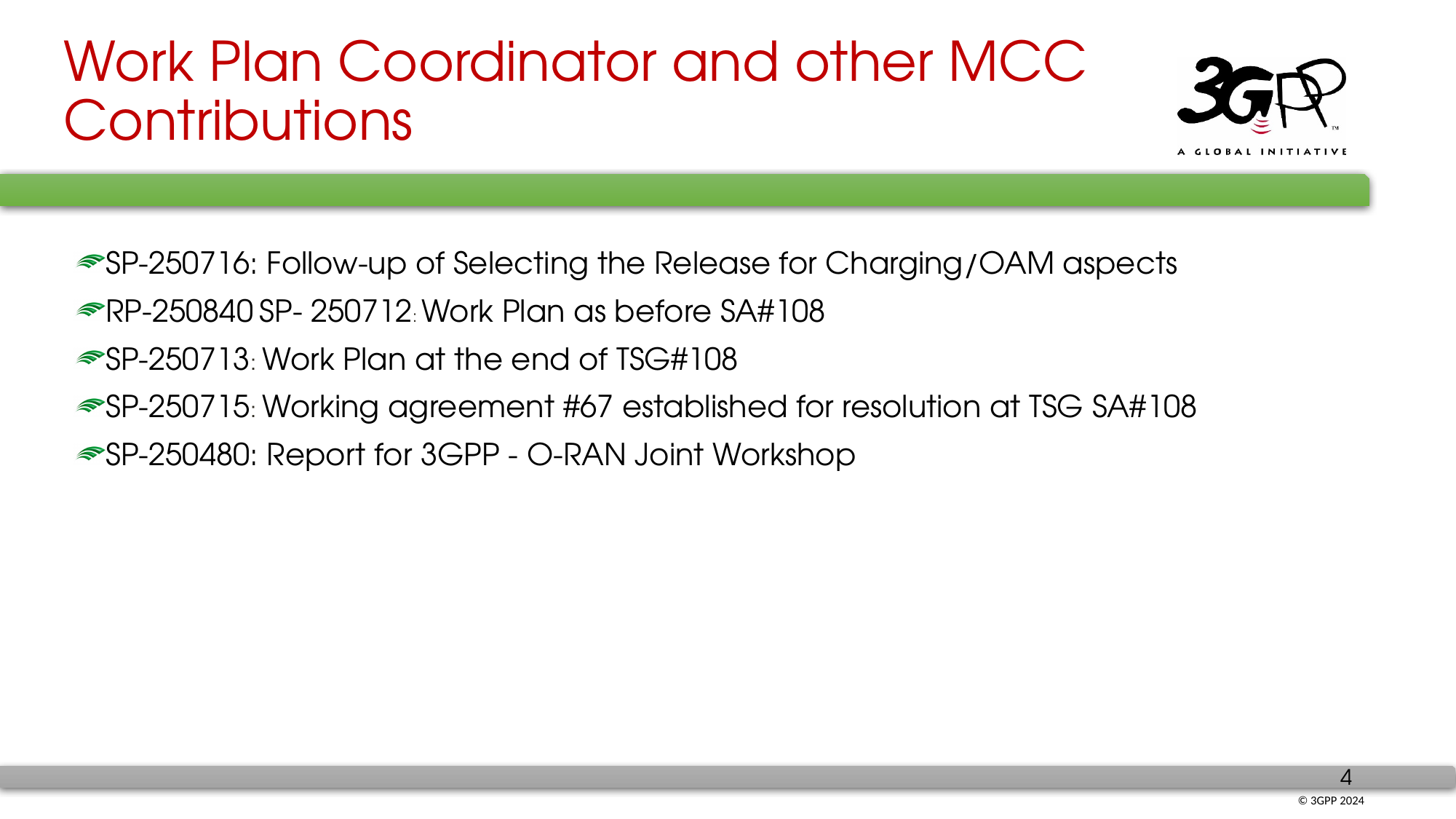

# Work Plan Coordinator and other MCC Contributions

SP-250716: Follow-up of Selecting the Release for Charging/OAM aspects
RP-250840 SP- 250712: Work Plan as before SA#108
SP-250713: Work Plan at the end of TSG#108
SP-250715: Working agreement #67 established for resolution at TSG SA#108
SP-250480: Report for 3GPP - O-RAN Joint Workshop